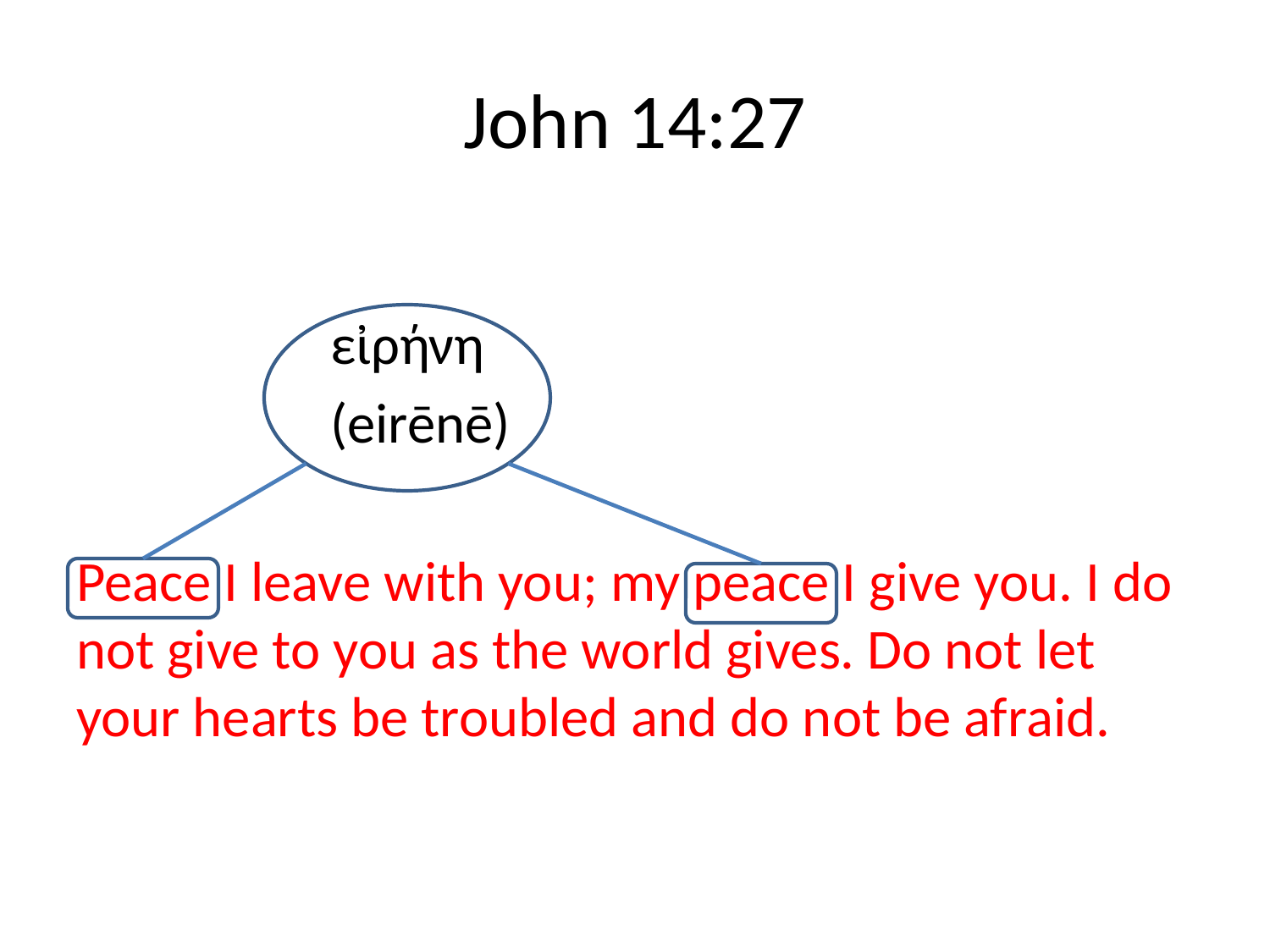

# John 14:27

		εἰρήνη
		(eirēnē)

Peace I leave with you; my peace I give you. I do not give to you as the world gives. Do not let your hearts be troubled and do not be afraid.